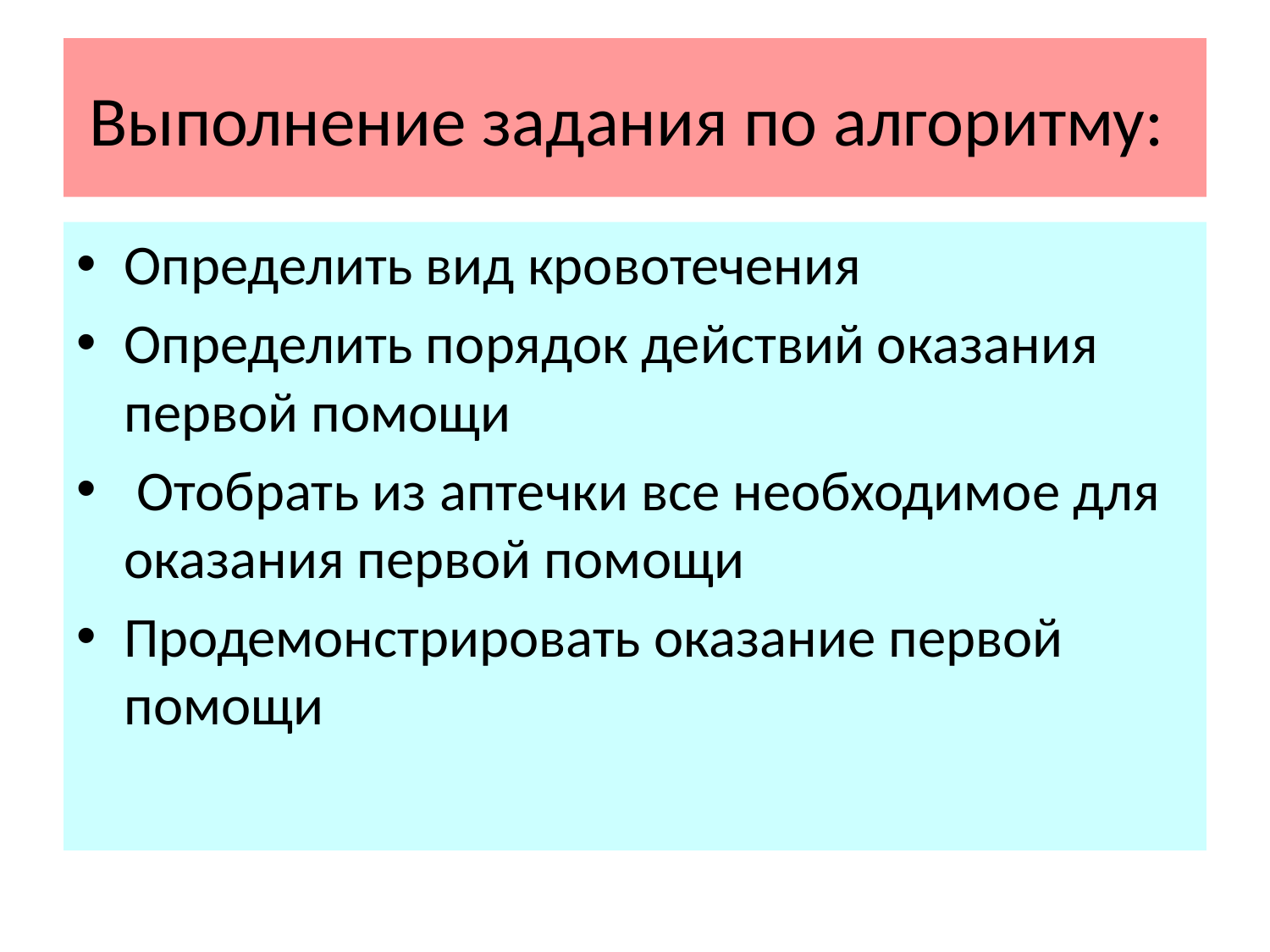

# Выполнение задания по алгоритму:
Определить вид кровотечения
Определить порядок действий оказания первой помощи
 Отобрать из аптечки все необходимое для оказания первой помощи
Продемонстрировать оказание первой помощи